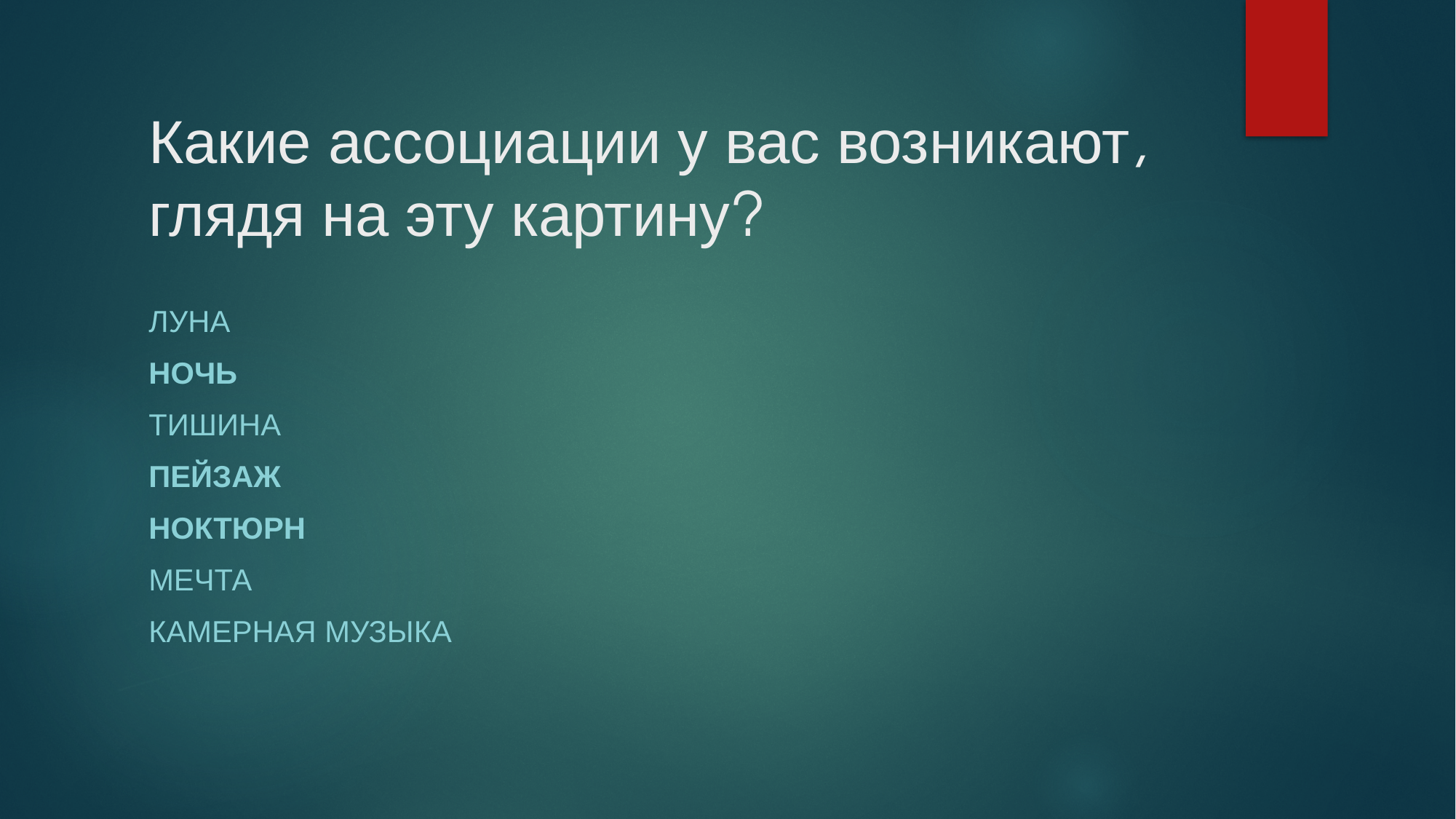

# Какие ассоциации у вас возникают, глядя на эту картину?
луна
Ночь
Тишина
Пейзаж
Ноктюрн
Мечта
Камерная музыка